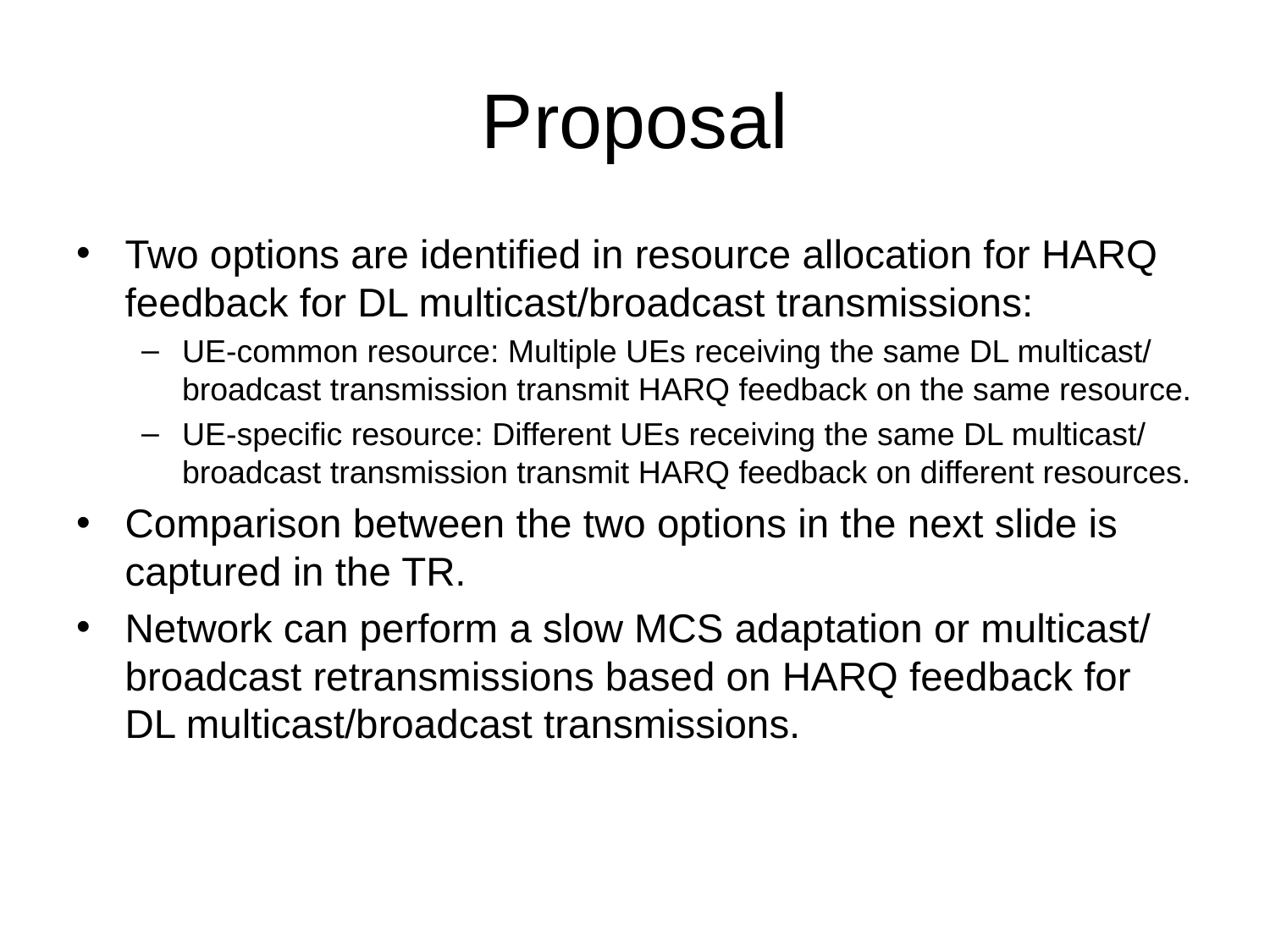

# Proposal
Two options are identified in resource allocation for HARQ feedback for DL multicast/broadcast transmissions:
UE-common resource: Multiple UEs receiving the same DL multicast/broadcast transmission transmit HARQ feedback on the same resource.
UE-specific resource: Different UEs receiving the same DL multicast/broadcast transmission transmit HARQ feedback on different resources.
Comparison between the two options in the next slide is captured in the TR.
Network can perform a slow MCS adaptation or multicast/broadcast retransmissions based on HARQ feedback for DL multicast/broadcast transmissions.